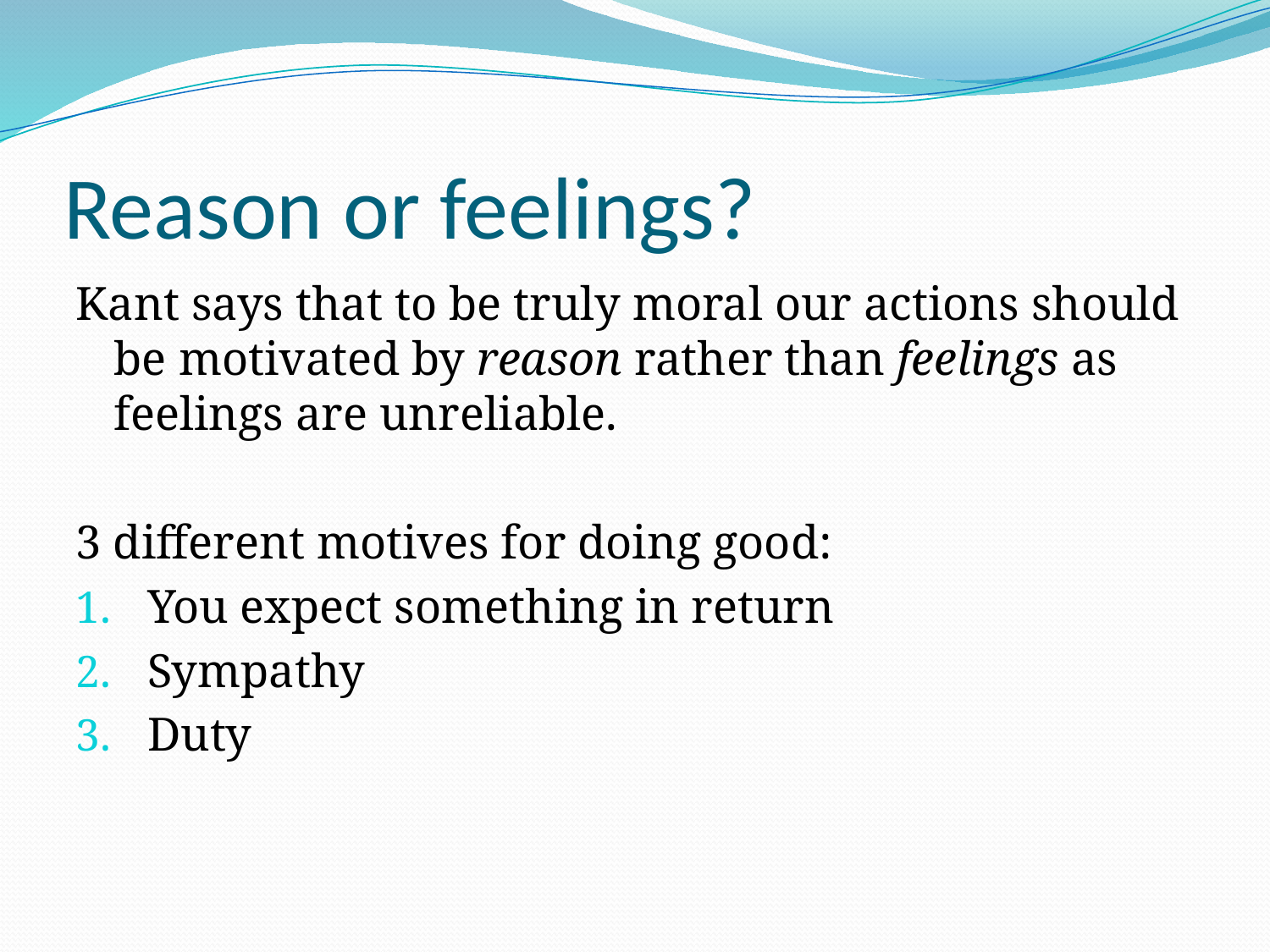

# Reason or feelings?
Kant says that to be truly moral our actions should be motivated by reason rather than feelings as feelings are unreliable.

3 different motives for doing good:
You expect something in return
Sympathy
Duty